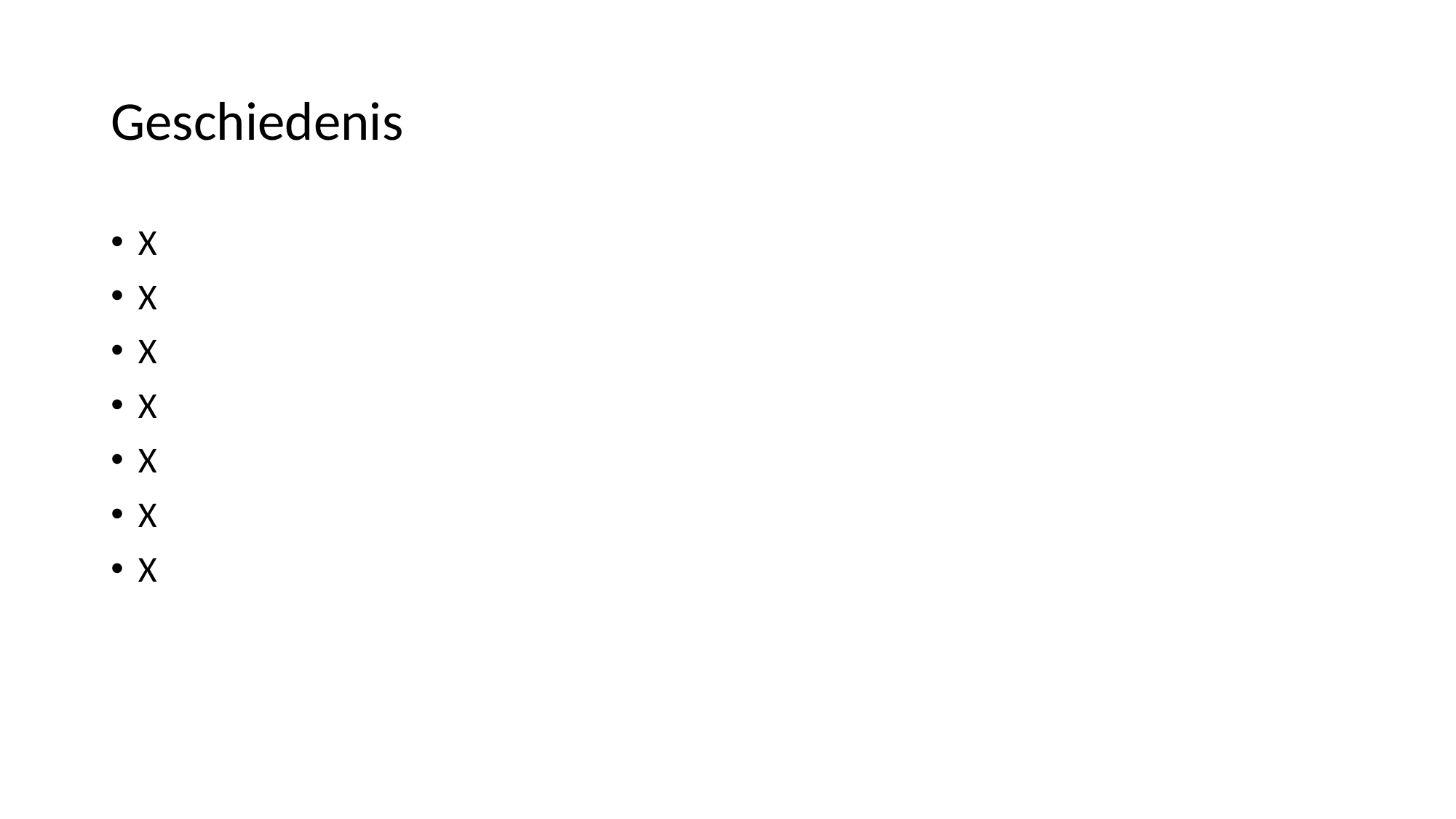

# Geschiedenis
X
X
X
X
X
X
X